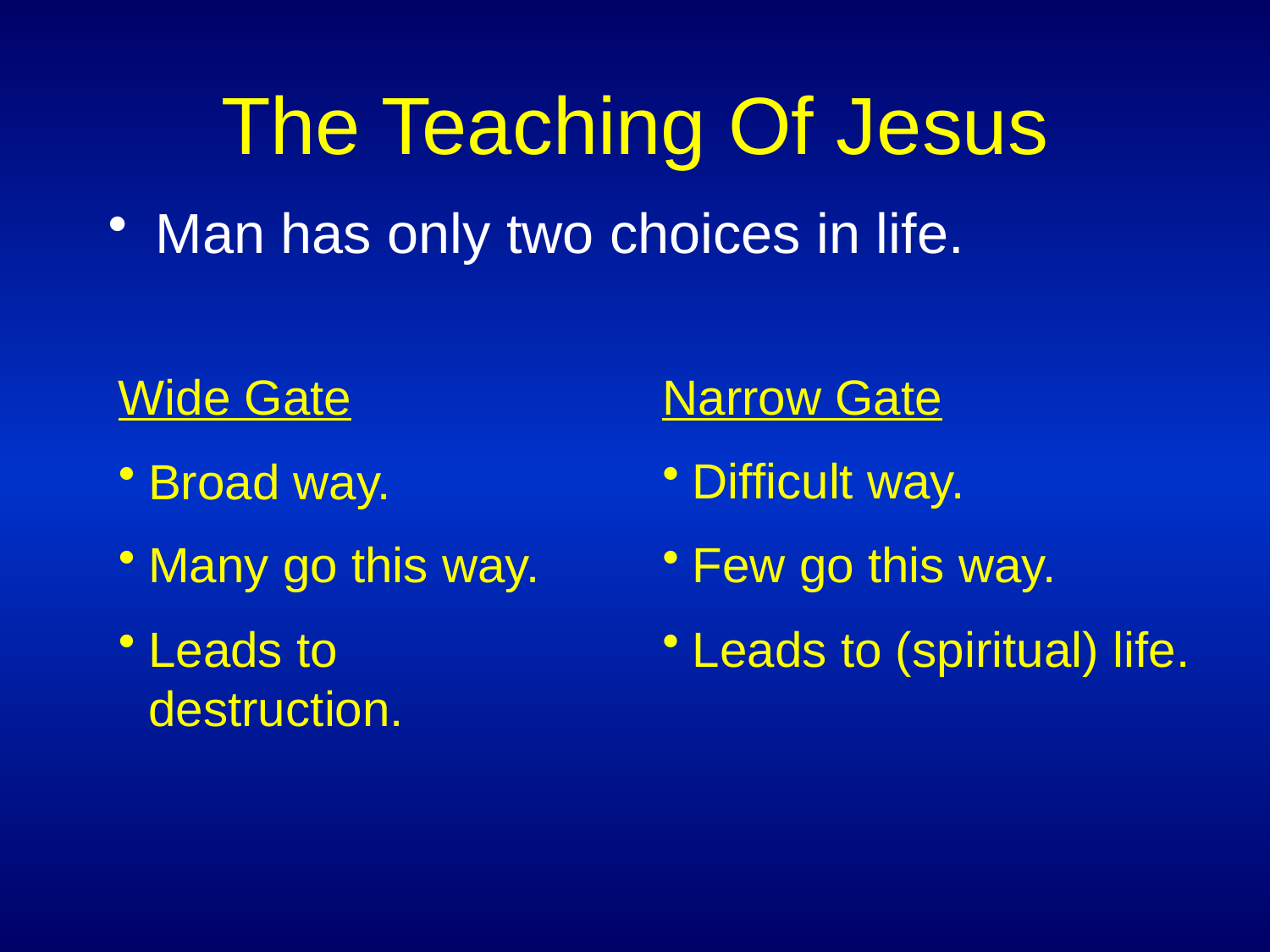

# The Teaching Of Jesus
Man has only two choices in life.
Wide Gate
Broad way.
Many go this way.
Leads to destruction.
Narrow Gate
Difficult way.
Few go this way.
Leads to (spiritual) life.